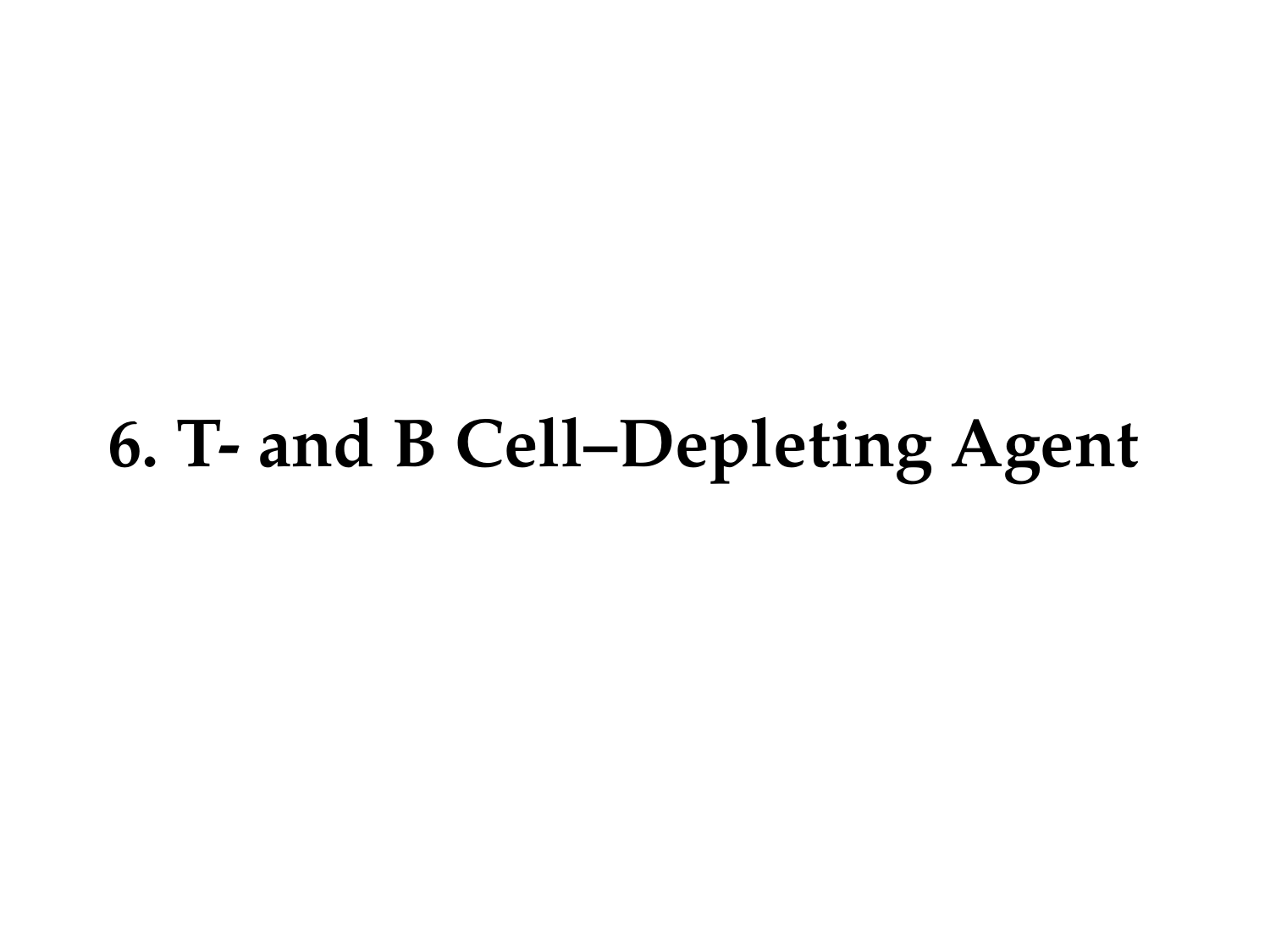

# 6. T- and B Cell–Depleting Agent